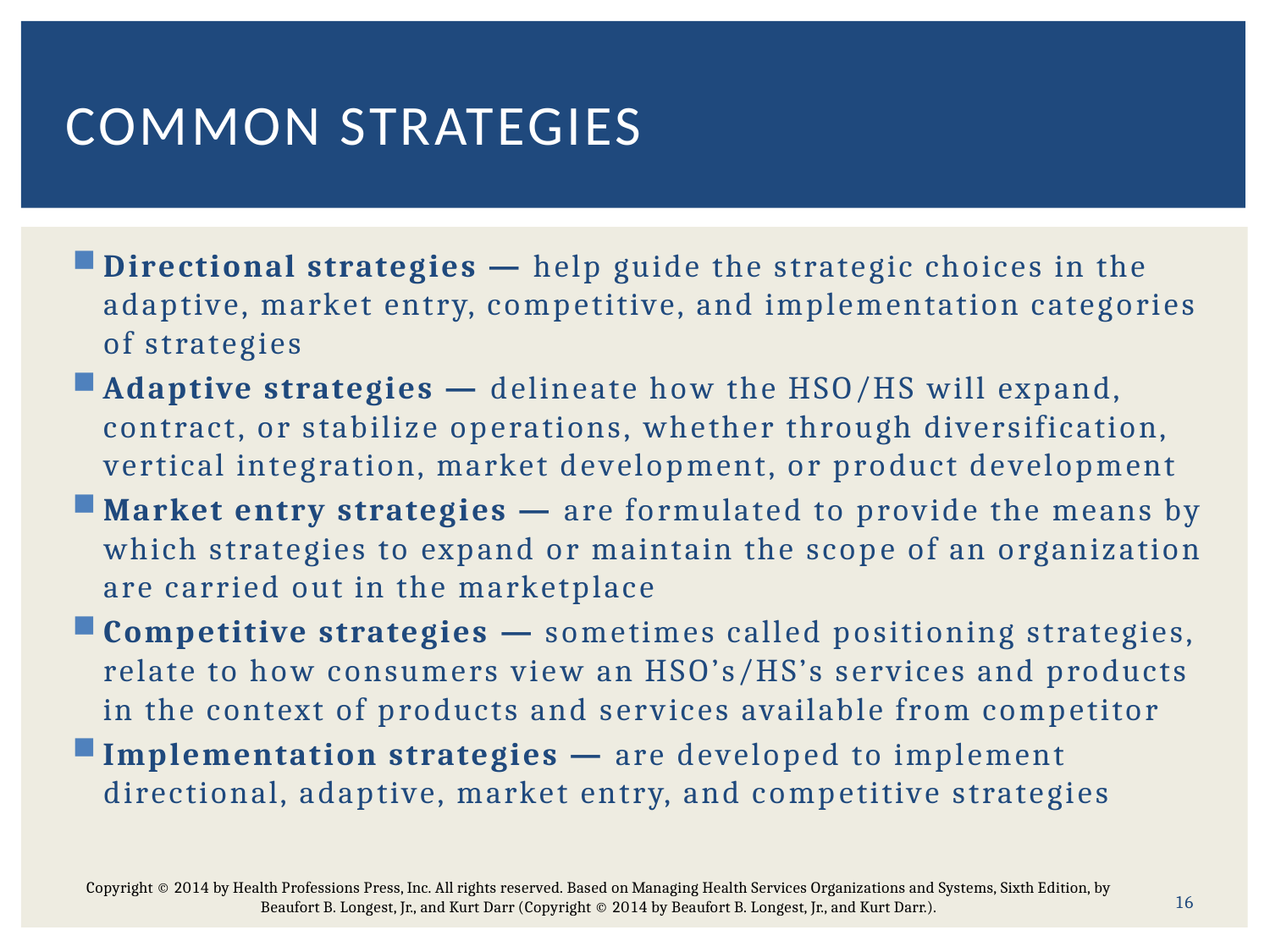

# Common Strategies
Directional strategies — help guide the strategic choices in the adaptive, market entry, competitive, and implementation categories of strategies
Adaptive strategies — delineate how the HSO/HS will expand, contract, or stabilize operations, whether through diversification, vertical integration, market development, or product development
Market entry strategies — are formulated to provide the means by which strategies to expand or maintain the scope of an organization are carried out in the marketplace
Competitive strategies — sometimes called positioning strategies, relate to how consumers view an HSO’s/HS’s services and products in the context of products and services available from competitor
Implementation strategies — are developed to implement directional, adaptive, market entry, and competitive strategies

16